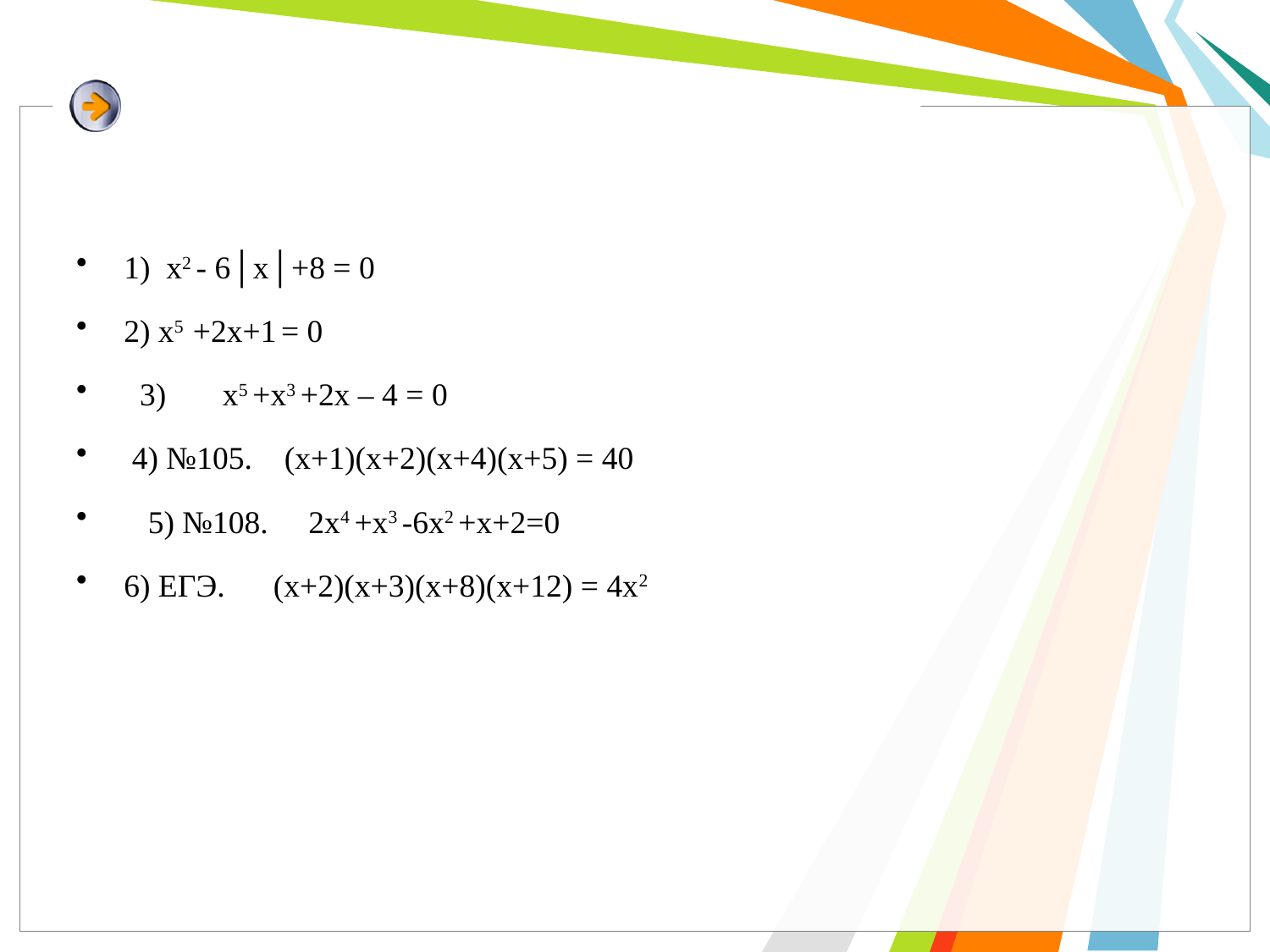

#
1)  х2 - 6│х│+8 = 0
2) х5  +2х+1 = 0
  3)       х5 +х3 +2х – 4 = 0
 4) №105.    (х+1)(х+2)(х+4)(х+5) = 40
   5) №108.     2х4 +х3 -6х2 +х+2=0
6) ЕГЭ.      (х+2)(х+3)(х+8)(х+12) = 4х2